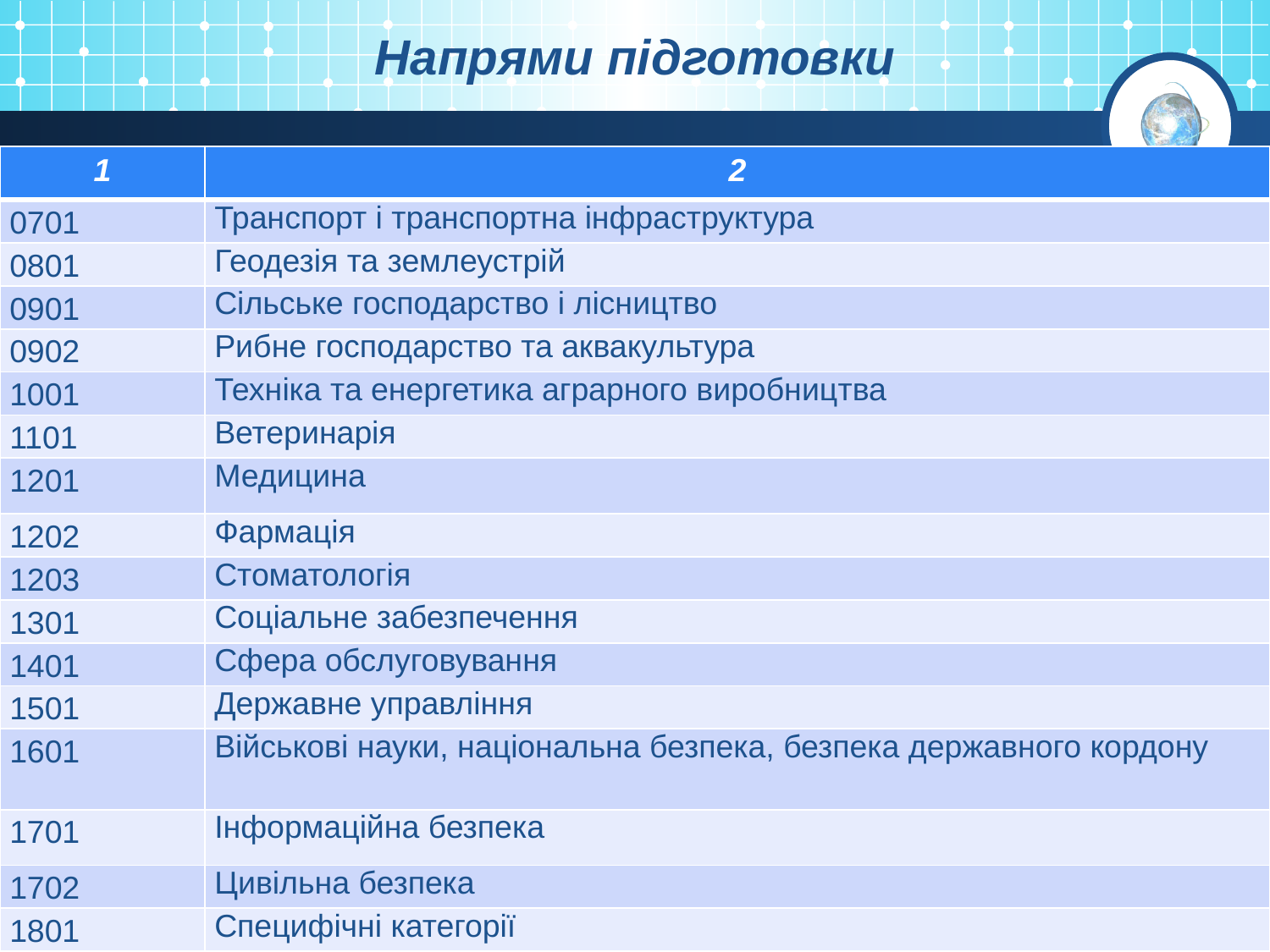

# Напрями підготовки
| 1 | 2 |
| --- | --- |
| 0701 | Транспорт і транспортна інфраструктура |
| 0801 | Геодезія та землеустрій |
| 0901 | Сільське господарство і лісництво |
| 0902 | Рибне господарство та аквакультура |
| 1001 | Техніка та енергетика аграрного виробництва |
| 1101 | Ветеринарія |
| 1201 | Медицина |
| 1202 | Фармація |
| 1203 | Стоматологія |
| 1301 | Соціальне забезпечення |
| 1401 | Сфера обслуговування |
| 1501 | Державне управління |
| 1601 | Військові науки, національна безпека, безпека державного кордону |
| 1701 | Інформаційна безпека |
| 1702 | Цивільна безпека |
| 1801 | Специфічні категорії |